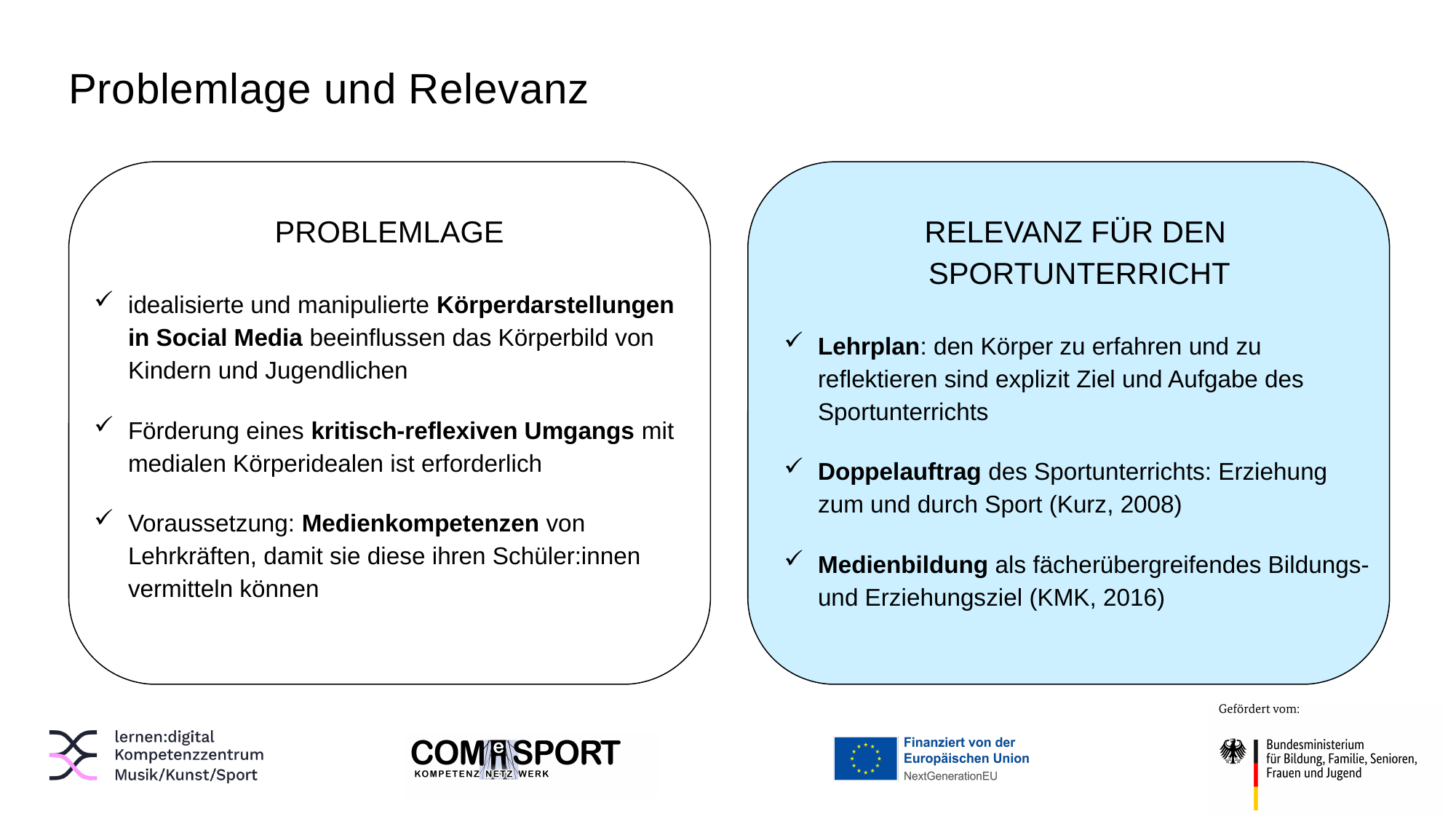

Problemlage und Relevanz

PROBLEMLAGE
idealisierte und manipulierte Körperdarstellungen in Social Media beeinflussen das Körperbild von Kindern und Jugendlichen
Förderung eines kritisch-reflexiven Umgangs mit medialen Körperidealen ist erforderlich
Voraussetzung: Medienkompetenzen von Lehrkräften, damit sie diese ihren Schüler:innen vermitteln können
RELEVANZ FÜR DEN
SPORTUNTERRICHT
Lehrplan: den Körper zu erfahren und zu reflektieren sind explizit Ziel und Aufgabe des Sportunterrichts
Doppelauftrag des Sportunterrichts: Erziehung zum und durch Sport (Kurz, 2008)
Medienbildung als fächerübergreifendes Bildungs- und Erziehungsziel (KMK, 2016)